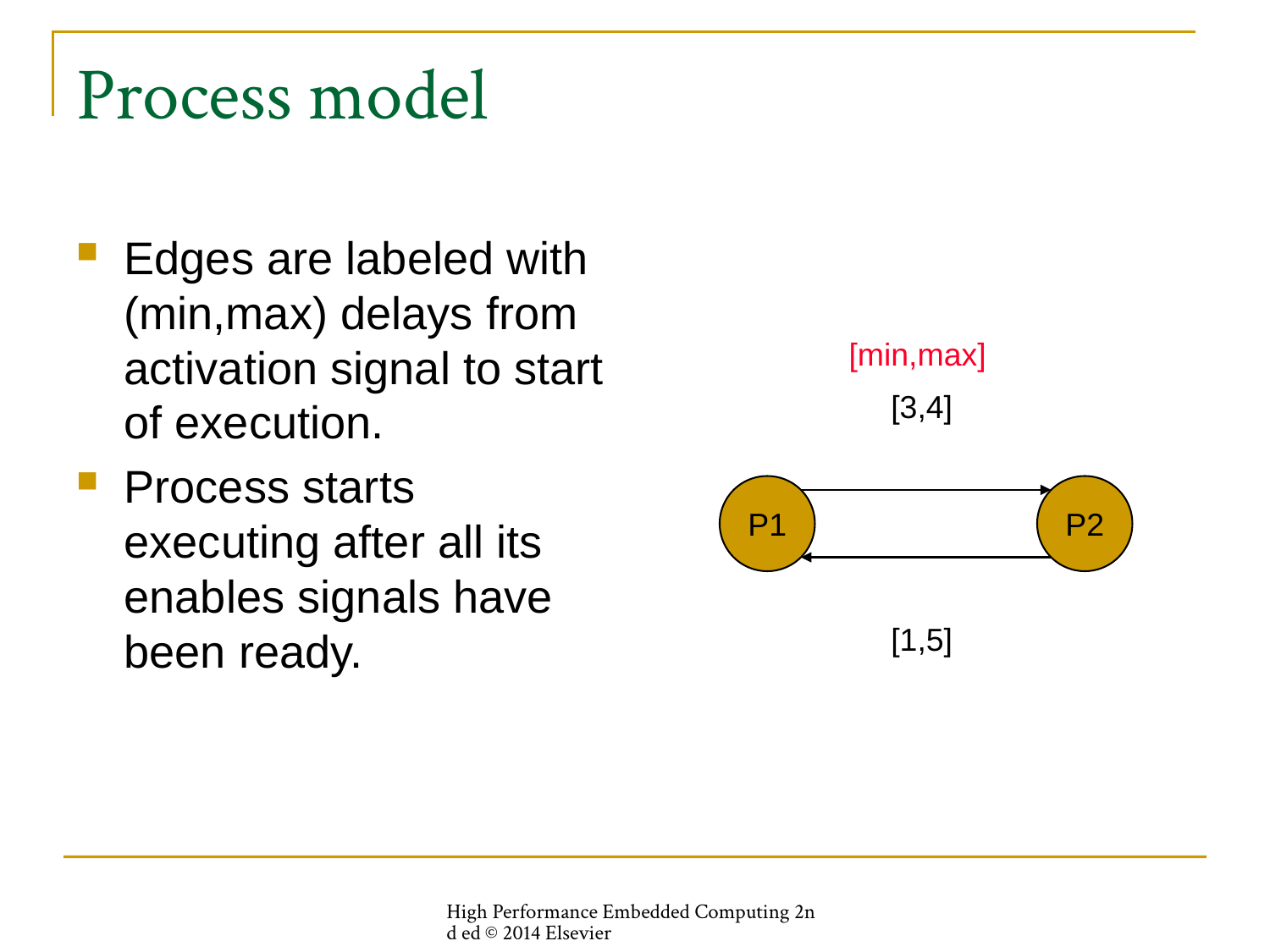

# Process model
Edges are labeled with (min,max) delays from activation signal to start of execution.
Process starts executing after all its enables signals have been ready.
[min,max]
[3,4]
P1
P2
[1,5]
High Performance Embedded Computing 2nd ed © 2014 Elsevier